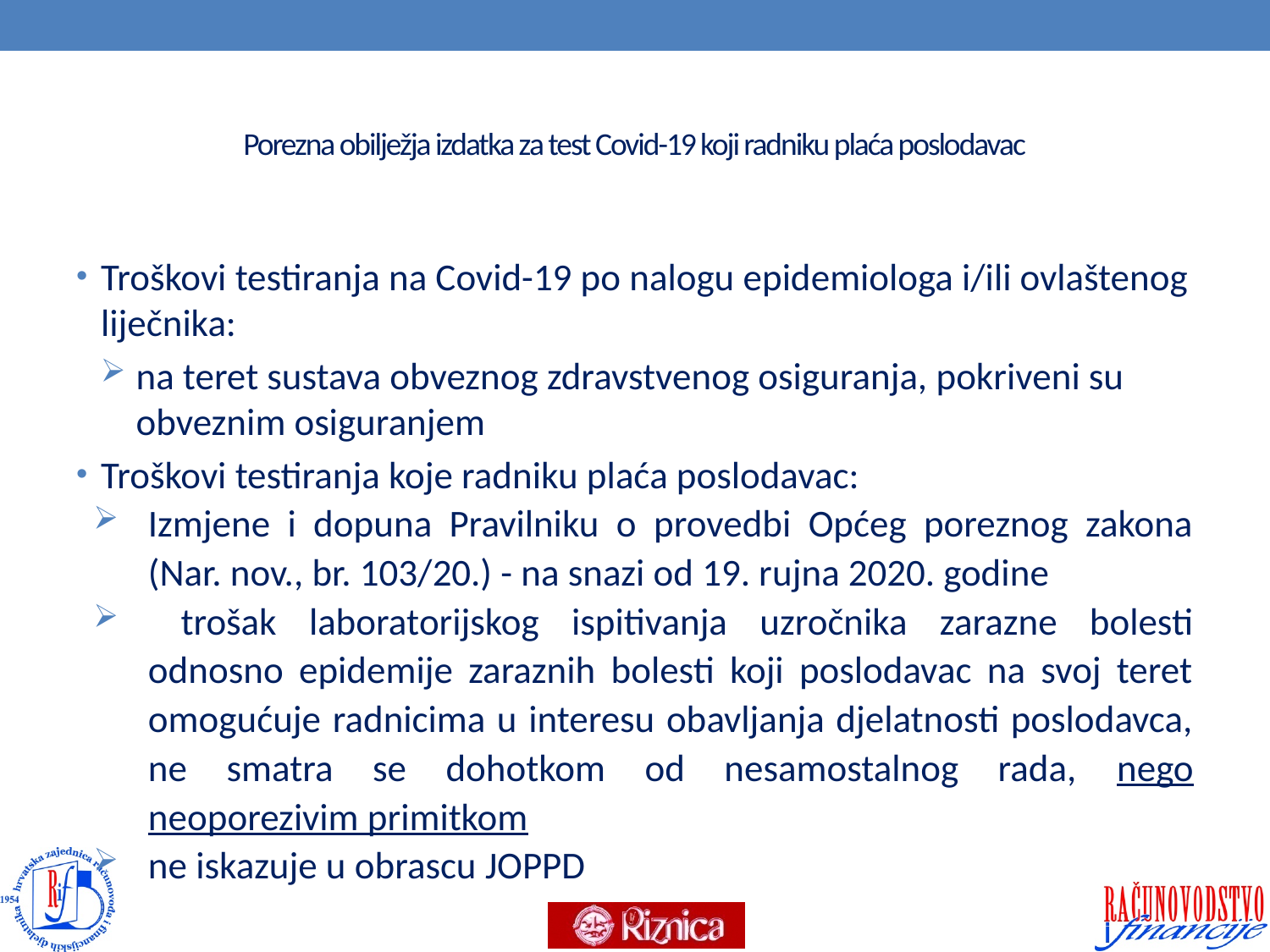

# Porezna obilježja izdatka za test Covid-19 koji radniku plaća poslodavac
Troškovi testiranja na Covid-19 po nalogu epidemiologa i/ili ovlaštenog liječnika:
na teret sustava obveznog zdravstvenog osiguranja, pokriveni su obveznim osiguranjem
Troškovi testiranja koje radniku plaća poslodavac:
Izmjene i dopuna Pravilniku o provedbi Općeg poreznog zakona (Nar. nov., br. 103/20.) - na snazi od 19. rujna 2020. godine
 trošak laboratorijskog ispitivanja uzročnika zarazne bolesti odnosno epidemije zaraznih bolesti koji poslodavac na svoj teret omogućuje radnicima u interesu obavljanja djelatnosti poslodavca, ne smatra se dohotkom od nesamostalnog rada, nego neoporezivim primitkom
ne iskazuje u obrascu JOPPD